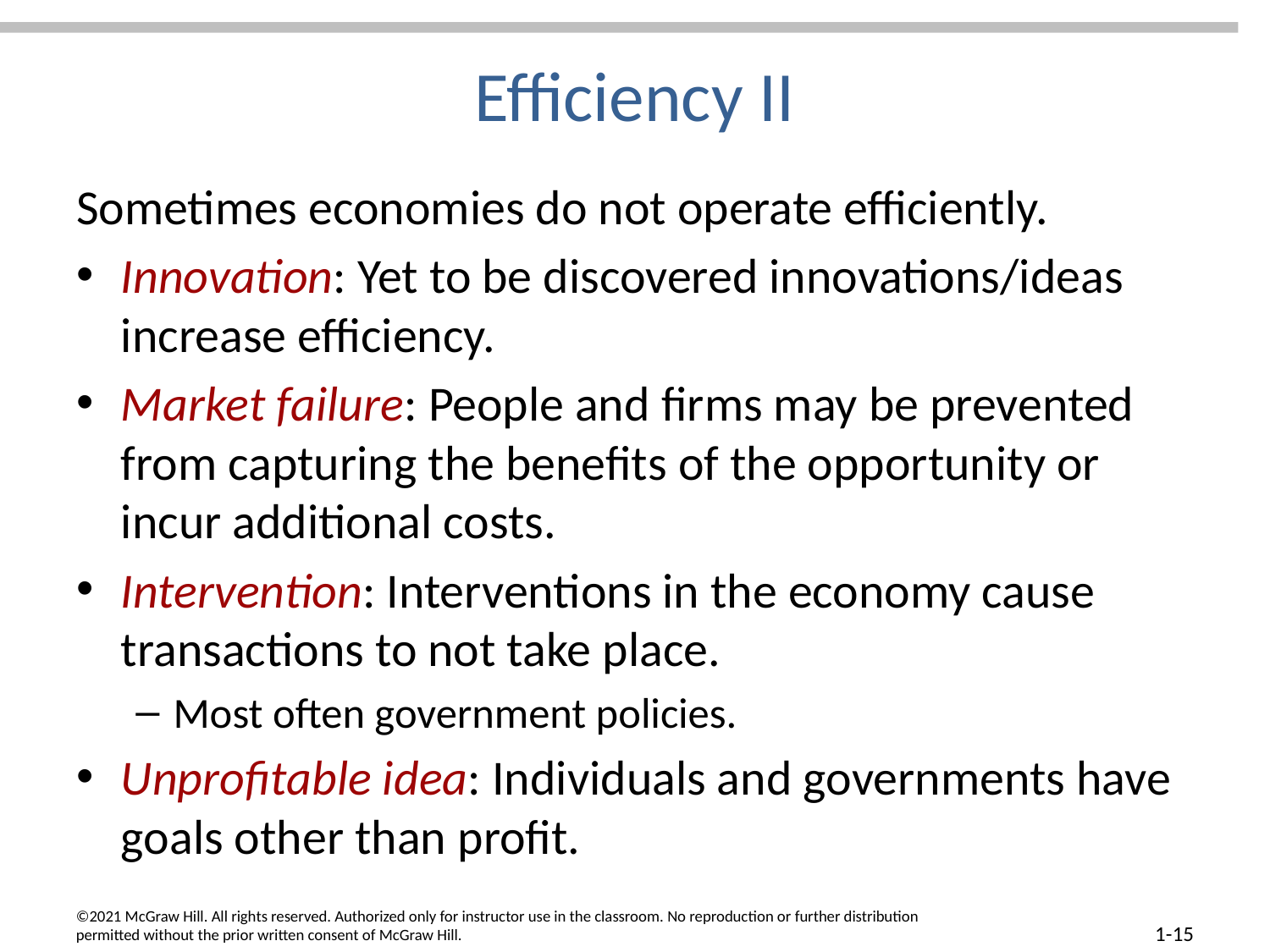

# Efficiency II
Sometimes economies do not operate efficiently.
Innovation: Yet to be discovered innovations/ideas increase efficiency.
Market failure: People and firms may be prevented from capturing the benefits of the opportunity or incur additional costs.
Intervention: Interventions in the economy cause transactions to not take place.
Most often government policies.
Unprofitable idea: Individuals and governments have goals other than profit.